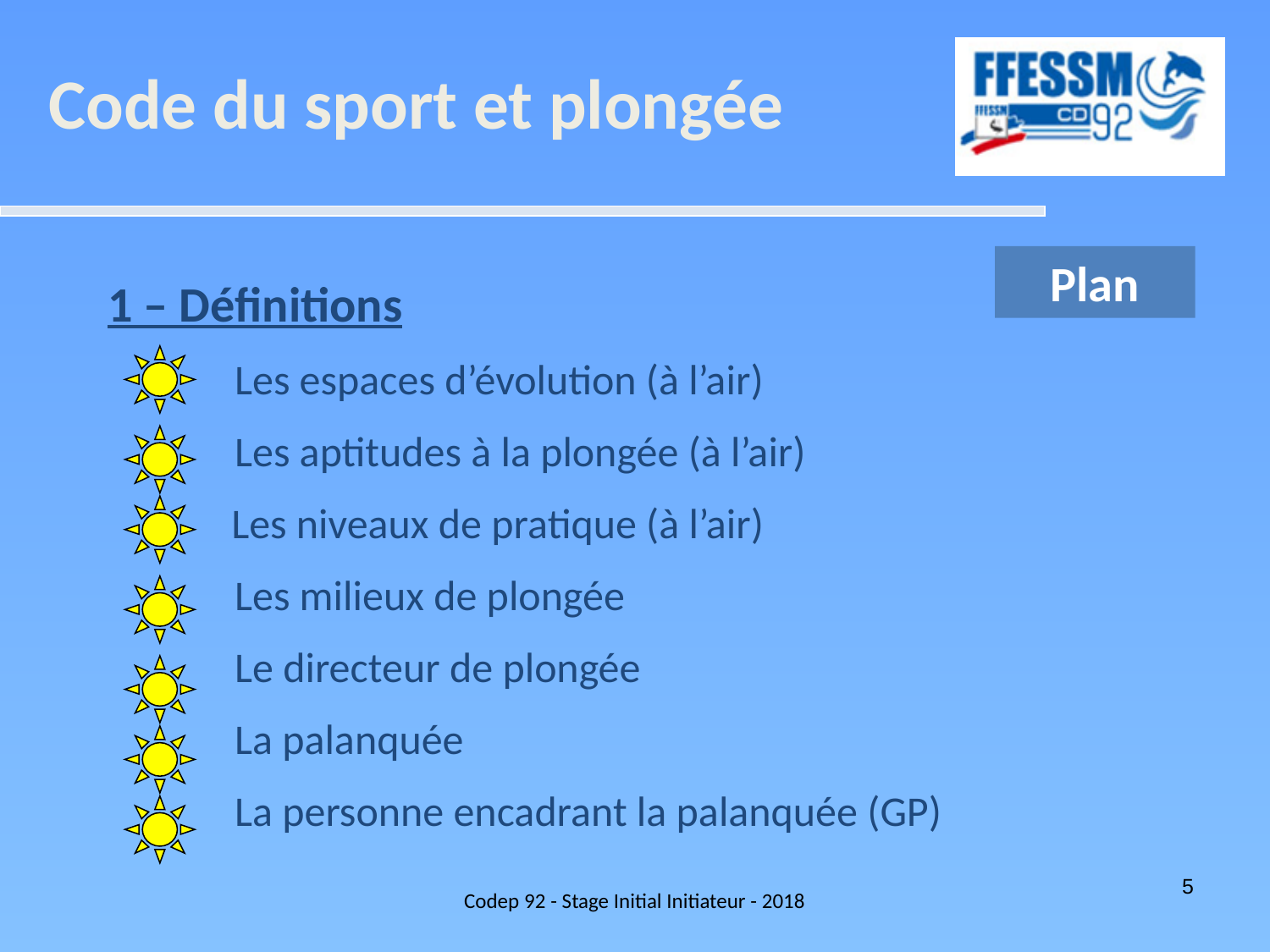

Code du sport et plongée
Plan
1 – Définitions
	Les espaces d’évolution (à l’air)
	Les aptitudes à la plongée (à l’air)
             Les niveaux de pratique (à l’air)
	Les milieux de plongée
	Le directeur de plongée
	La palanquée
	La personne encadrant la palanquée (GP)

Codep 92 - Stage Initial Initiateur - 2018
5